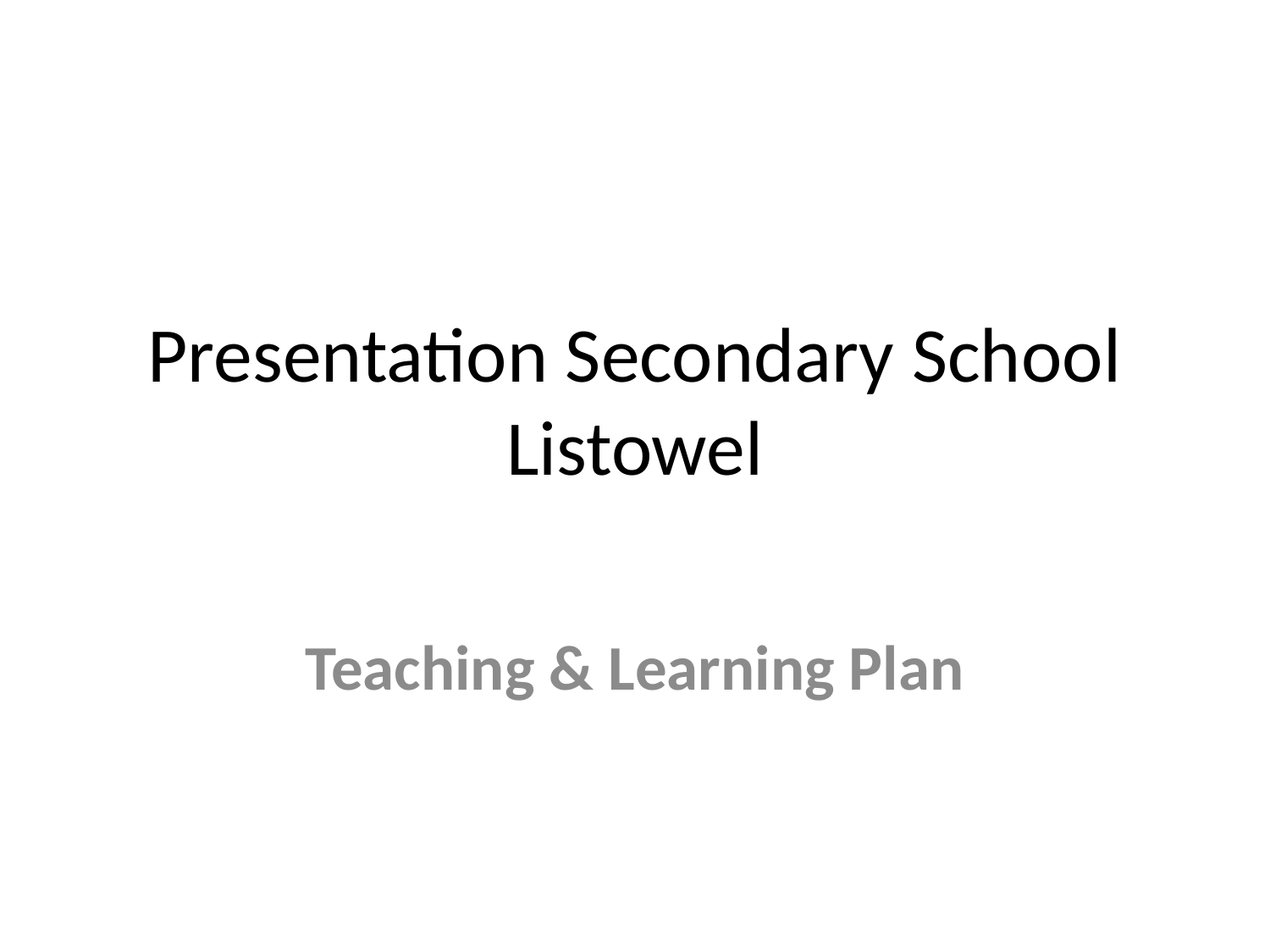

# Presentation Secondary School Listowel

Teaching & Learning Plan